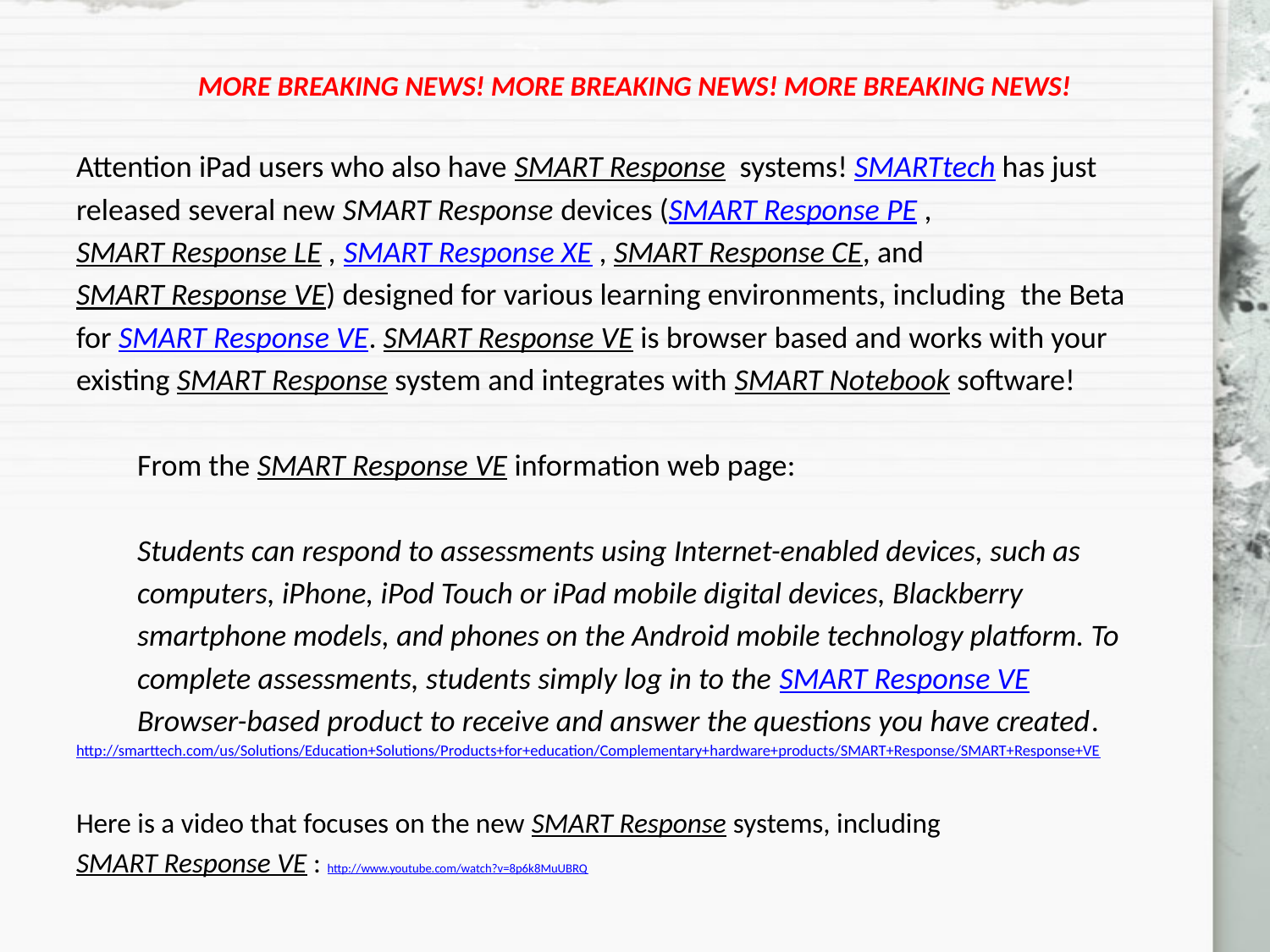

MORE BREAKING NEWS! MORE BREAKING NEWS! MORE BREAKING NEWS!

Attention iPad users who also have SMART Response  systems! SMARTtech has just
released several new SMART Response devices (SMART Response PE ,
SMART Response LE , SMART Response XE , SMART Response CE, and
SMART Response VE) designed for various learning environments, including  the Beta
for SMART Response VE. SMART Response VE is browser based and works with your
existing SMART Response system and integrates with SMART Notebook software!

From the SMART Response VE information web page:

Students can respond to assessments using Internet-enabled devices, such as
computers, iPhone, iPod Touch or iPad mobile digital devices, Blackberry
smartphone models, and phones on the Android mobile technology platform. To
complete assessments, students simply log in to the SMART Response VE
Browser-based product to receive and answer the questions you have created.
http://smarttech.com/us/Solutions/Education+Solutions/Products+for+education/Complementary+hardware+products/SMART+Response/SMART+Response+VE

Here is a video that focuses on the new SMART Response systems, including
SMART Response VE : http://www.youtube.com/watch?v=8p6k8MuUBRQ